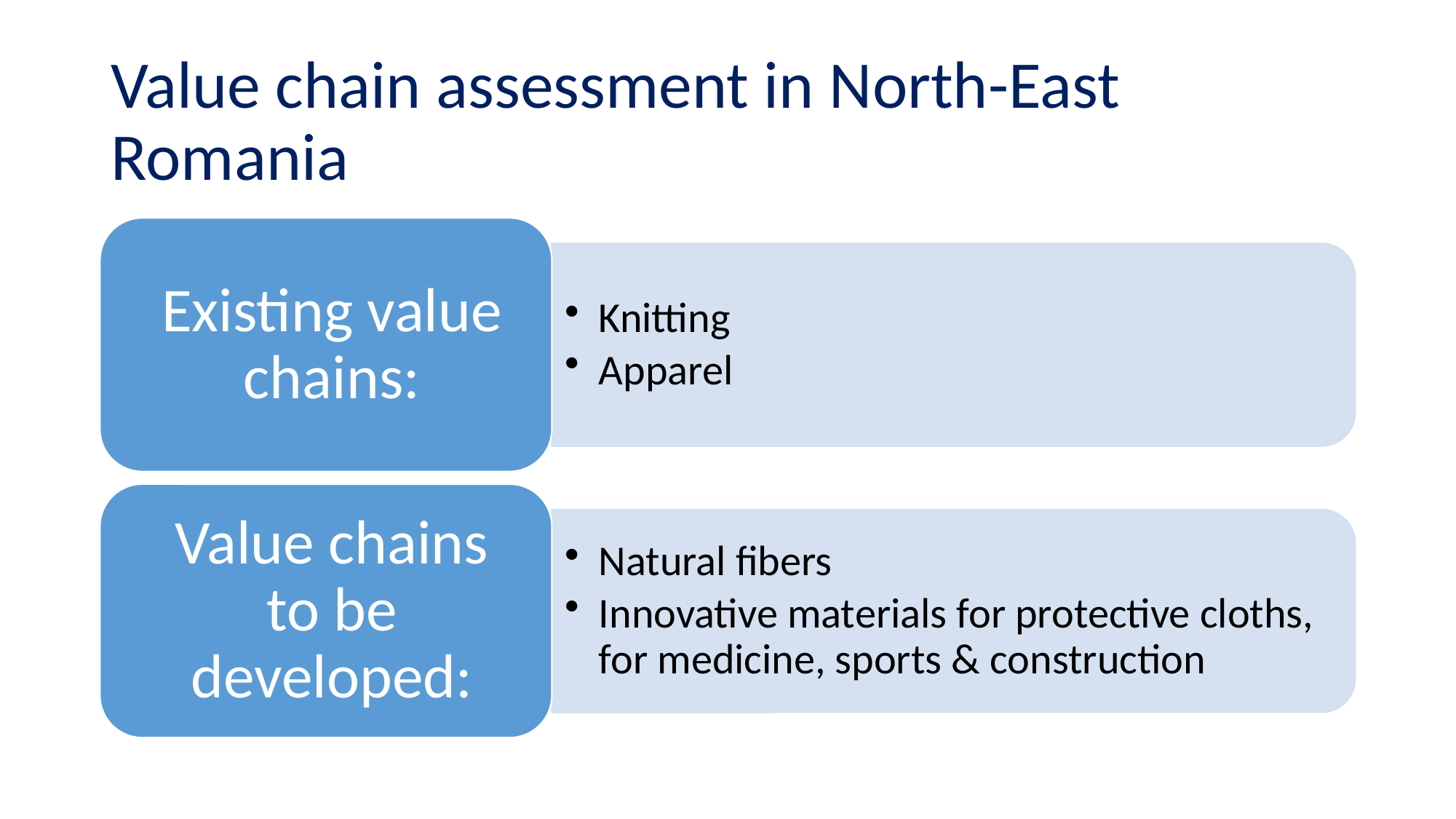

# Value chain assessment in North-East Romania
Knitting
Apparel
Existing value chains:
Natural fibers
Innovative materials for protective cloths, for medicine, sports & construction
Value chains to be developed: